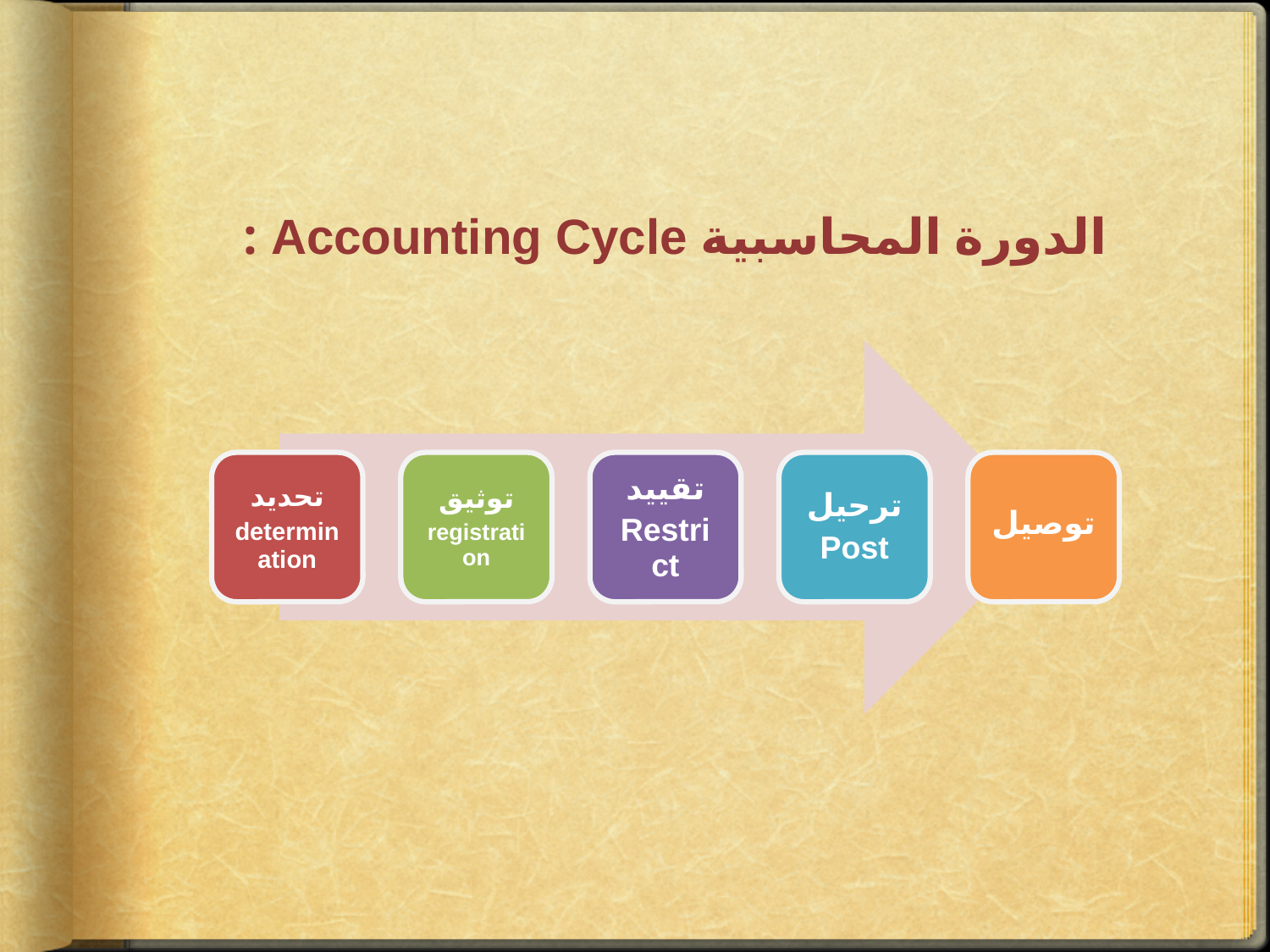

الدورة المحاسبية Accounting Cycle :

تحديد
determination
توثيق
registration
تقييد
Restrict
ترحيل
Post
توصيل